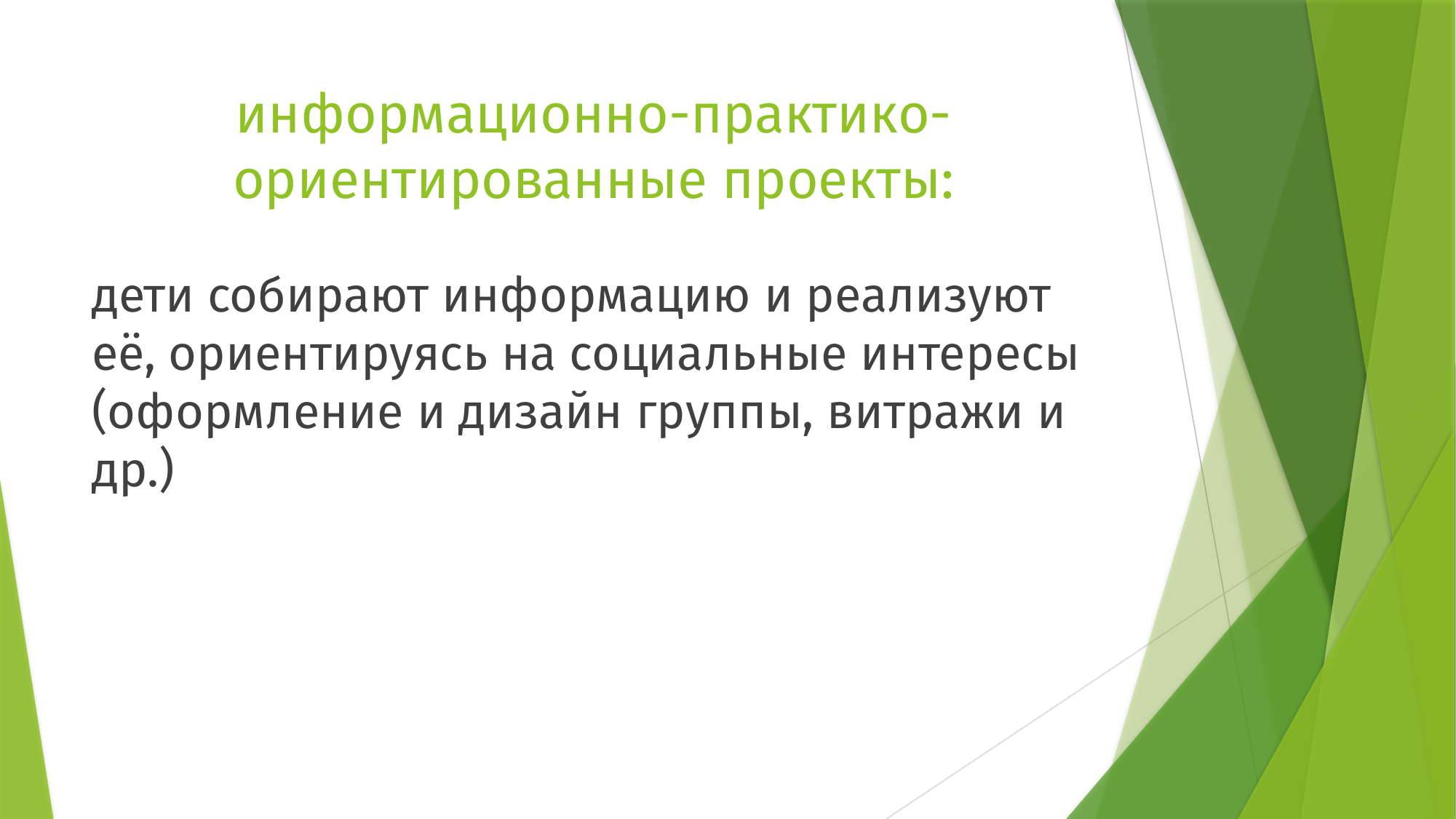

# информационно-практико-ориентированные проекты:
дети собирают информацию и реализуют её, ориентируясь на социальные интересы (оформление и дизайн группы, витражи и др.)